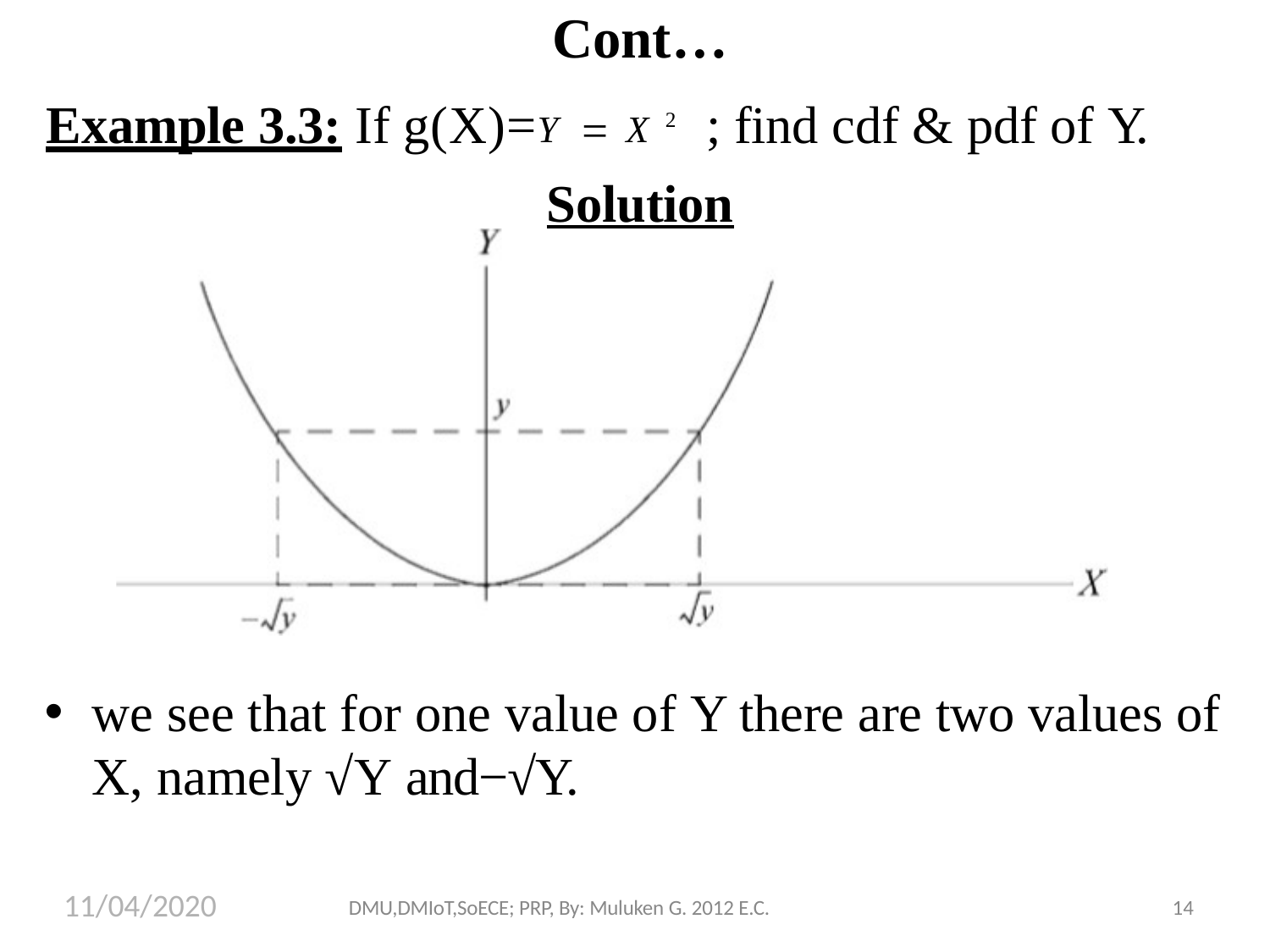

# Cont…
Example 3.3: If g(X)=Y  = X 2	; find cdf & pdf of Y.
Solution

we see that for one value of Y there are two values of  X, namely √Y and−√Y.
11/04/2020
DMU,DMIoT,SoECE; PRP, By: Muluken G. 2012 E.C.
14